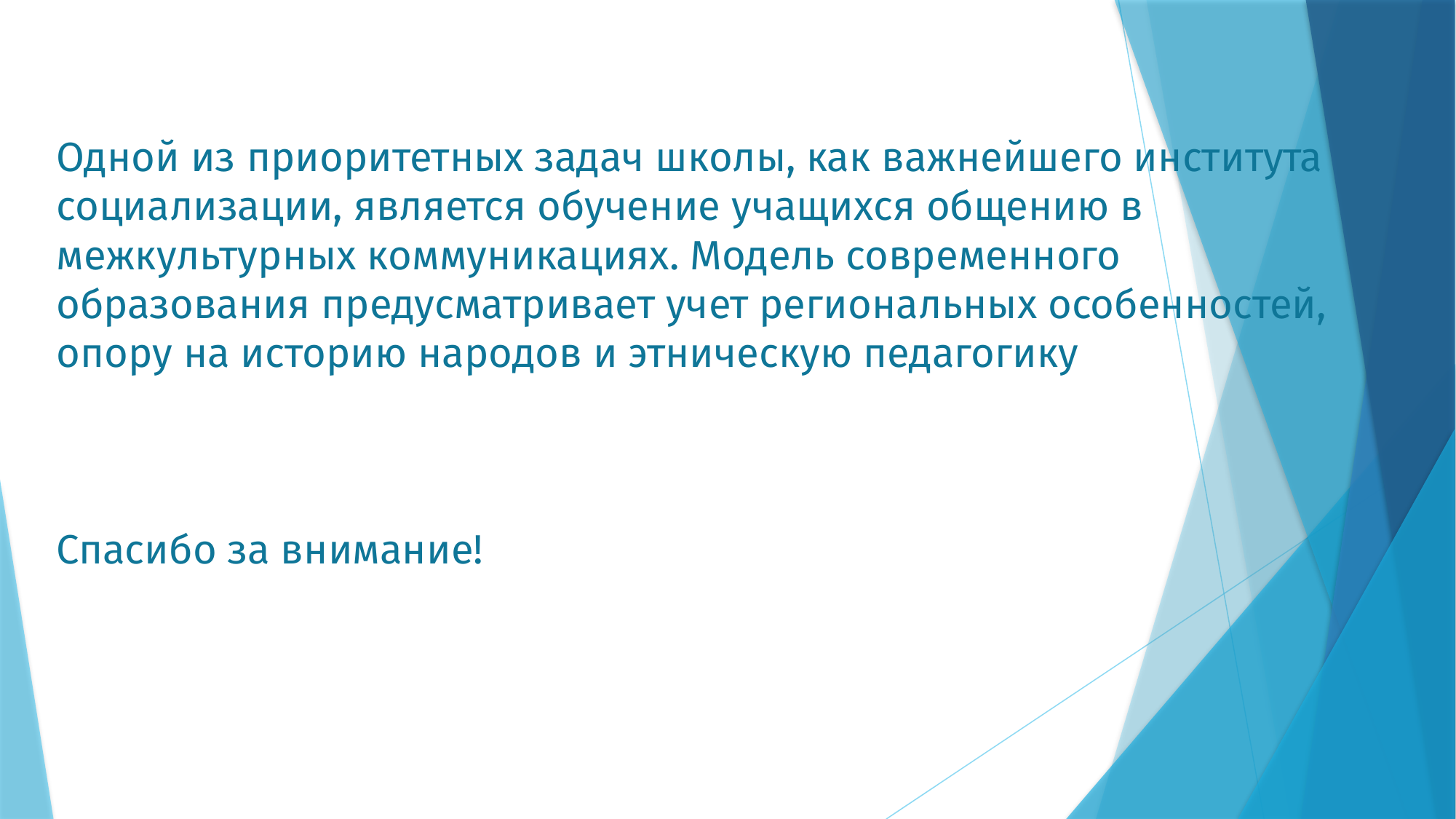

# Одной из приоритетных задач школы, как важнейшего института социализации, является обучение учащихся общению в межкультурных коммуникациях. Модель современного образования предусматривает учет региональных особенностей, опору на историю народов и этническую педагогику Спасибо за внимание!